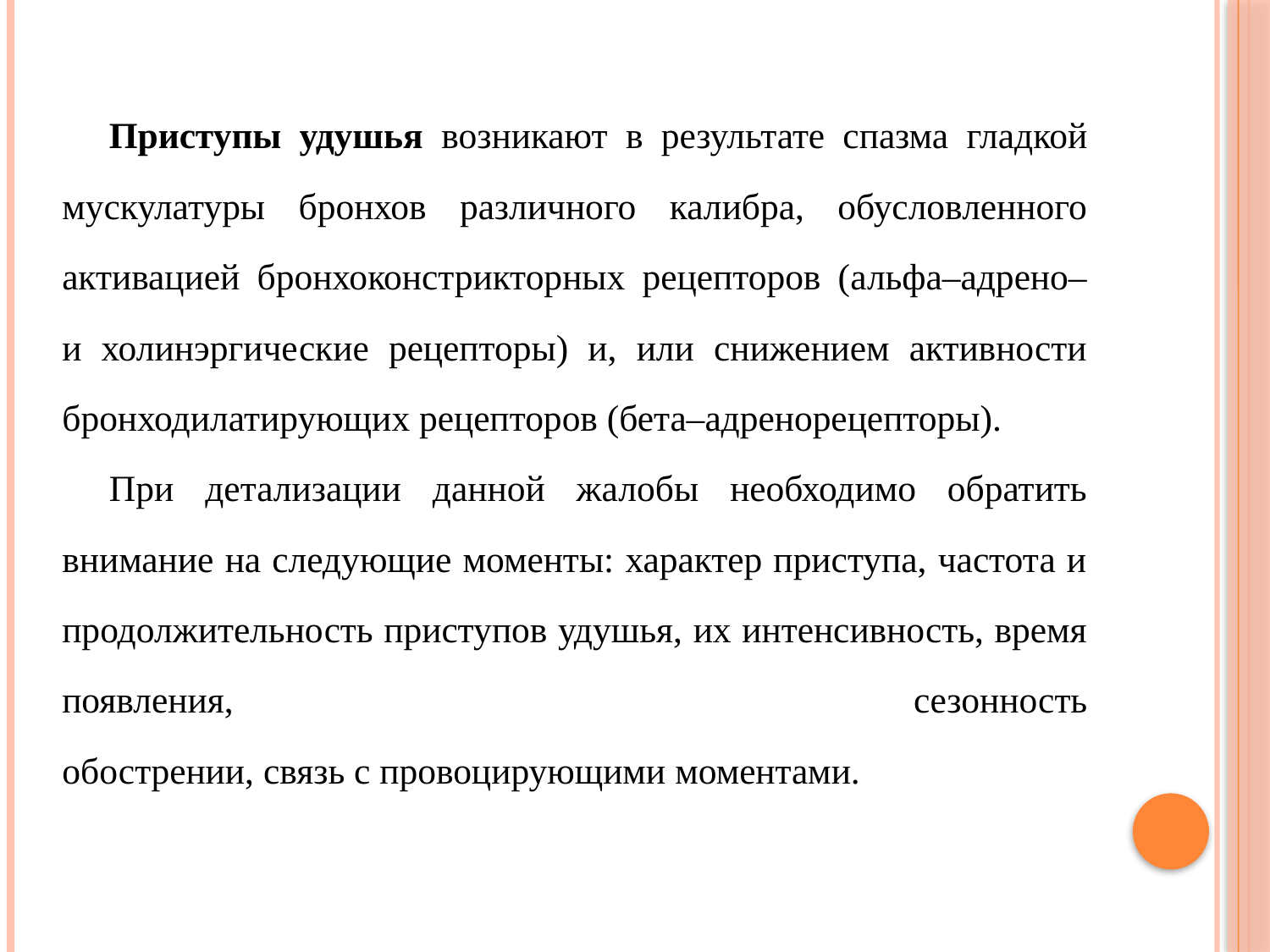

Приступы удушья возникают в результате спазма гладкой
мускулатуры бронхов различного калибра, обусловленного активацией бронхоконстрикторных рецепторов (альфа–адрено– и холинэргические рецепторы) и, или снижением активности бронходилатирующих рецепторов (бета–адренорецепторы).
При детализации данной жалобы необходимо обратить внимание на следующие моменты: характер приступа, частота и продолжительность приступов удушья, их интенсивность, время появления, сезонность
обострении, связь с провоцирующими моментами.